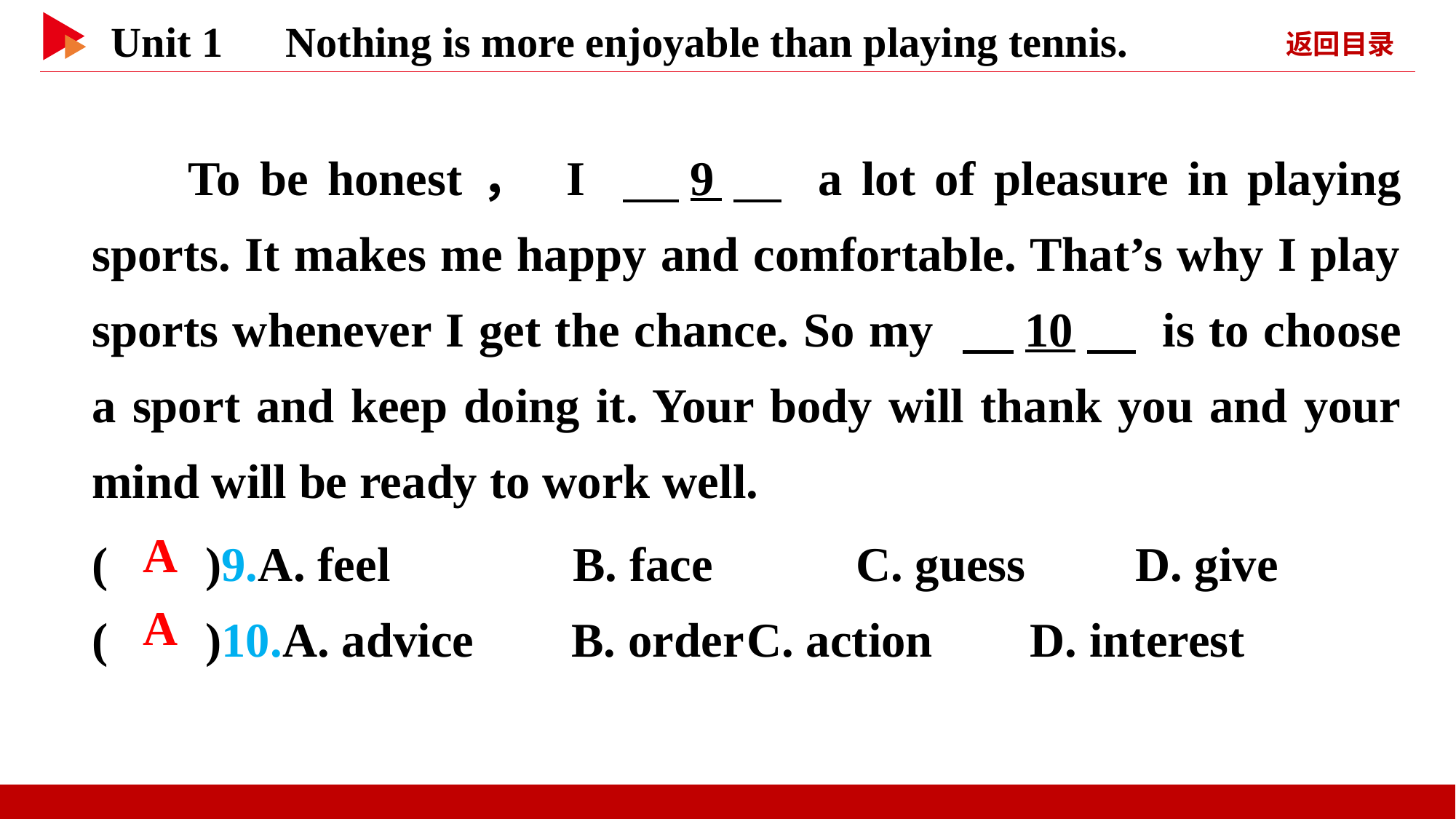

To be honest， I 　9　 a lot of pleasure in playing sports. It makes me happy and comfortable. That’s why I play sports whenever I get the chance. So my 　10　 is to choose a sport and keep doing it. Your body will thank you and your mind will be ready to work well.
(        )9.A. feel               B. face		C. guess         D. give
(        )10.A. advice        B. order	C. action        D. interest
   A
   A